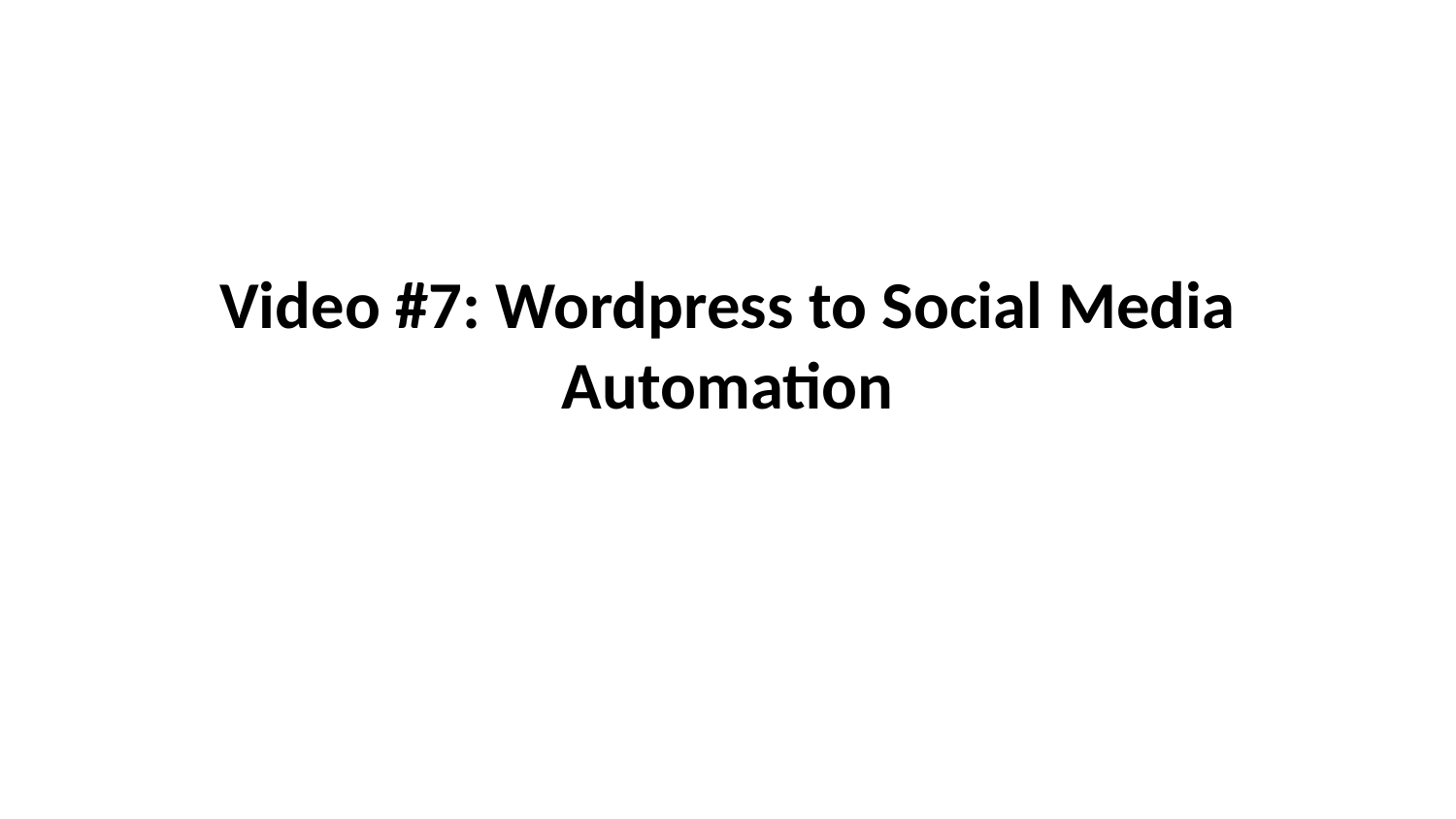

# Video #7: Wordpress to Social Media Automation